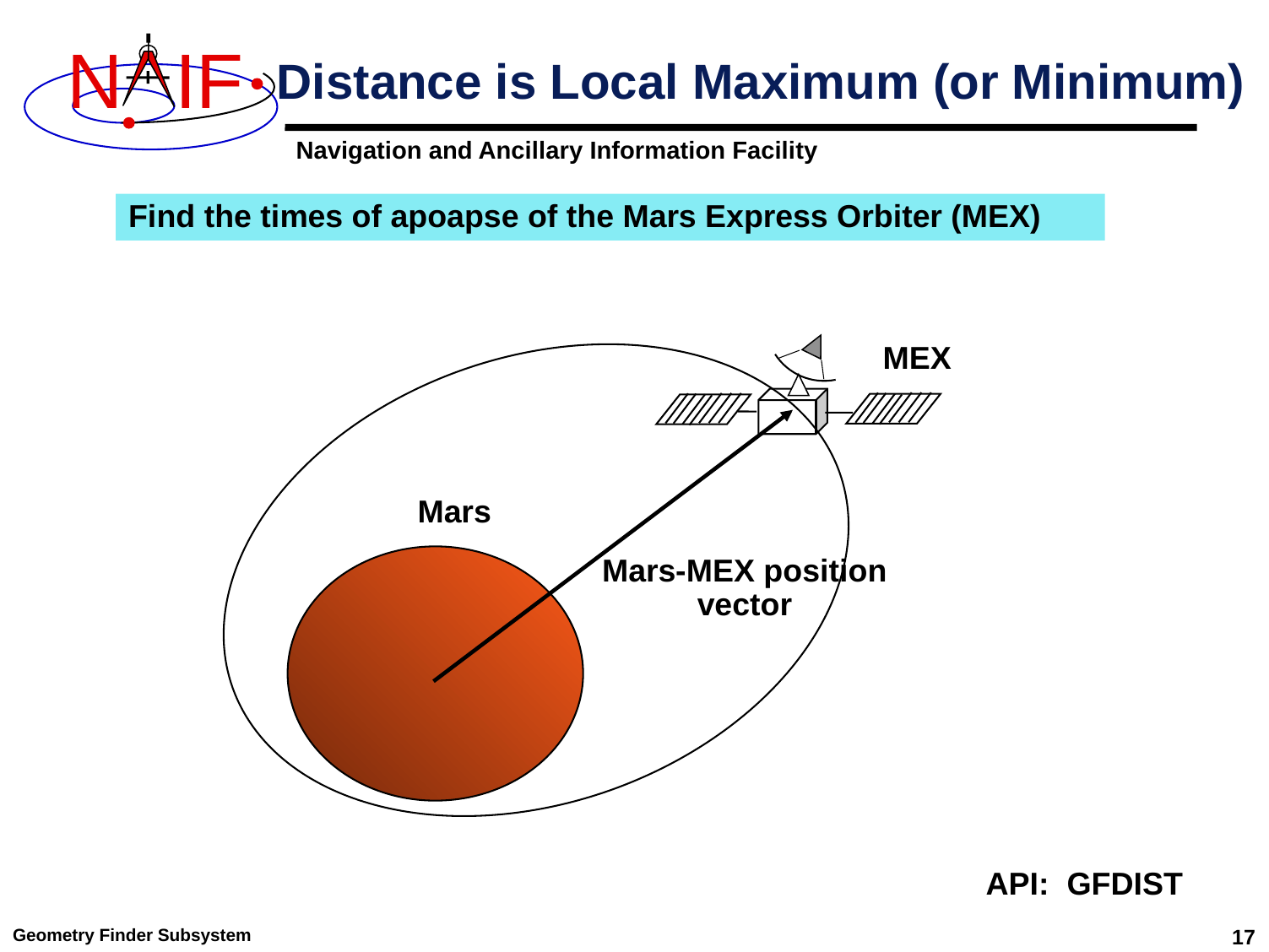

# Distance is Local Maximum (or Minimum)
Find the times of apoapse of the Mars Express Orbiter (MEX)

MEX

Mars

Mars-MEX position vector
API:  GFDIST
Geometry Finder Subsystem
17